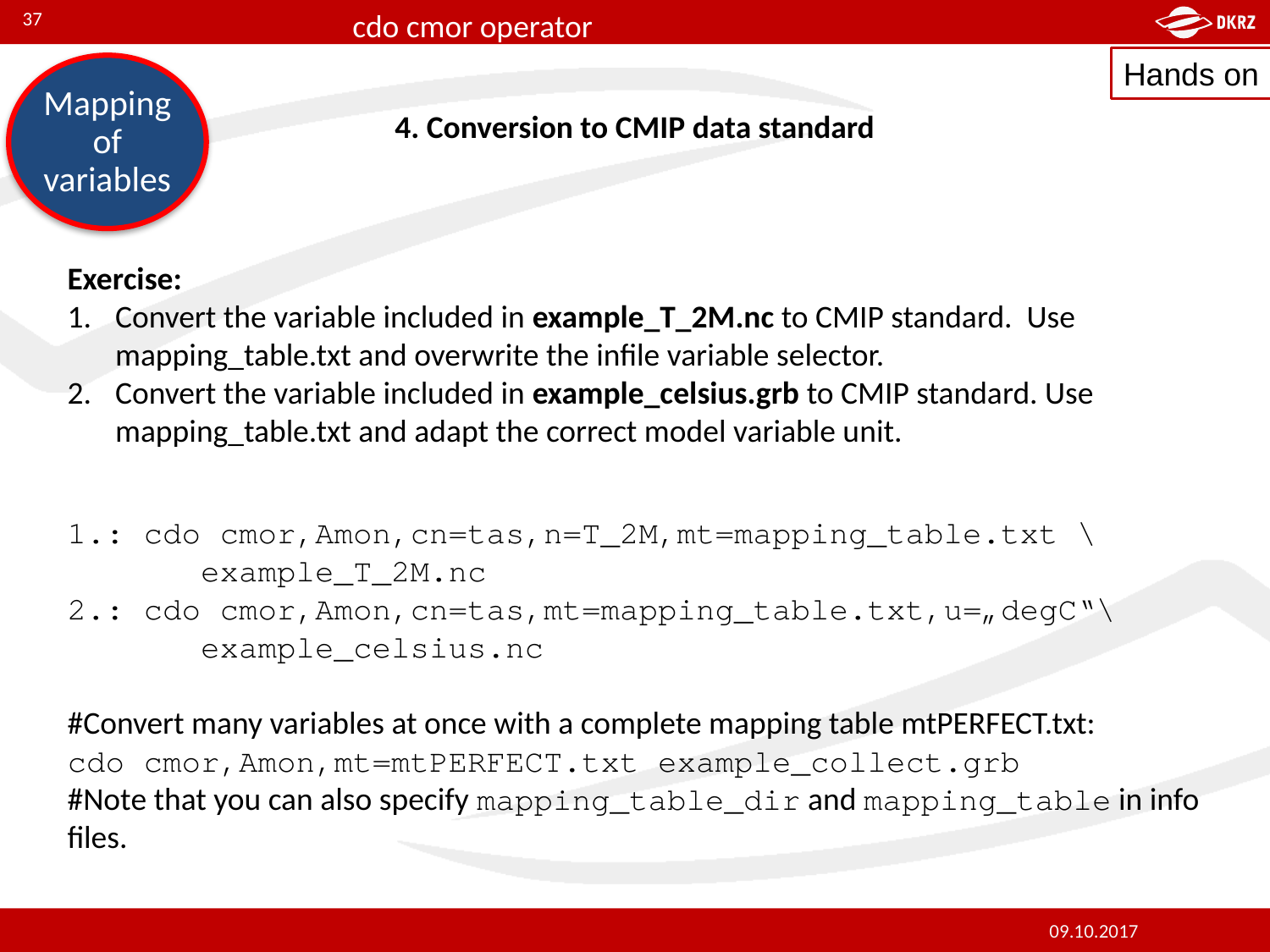

37

Mapping of variables
4. Conversion to CMIP data standard

Exercise:
Convert the variable included in example_T_2M.nc to CMIP standard.  Use mapping_table.txt and overwrite the infile variable selector.
Convert the variable included in example_celsius.grb to CMIP standard. Use mapping_table.txt and adapt the correct model variable unit.
1.: cdo cmor,Amon,cn=tas,n=T_2M,mt=mapping_table.txt \
       example_T_2M.nc
2.: cdo cmor,Amon,cn=tas,mt=mapping_table.txt,u=„degC“\
       example_celsius.nc
#Convert many variables at once with a complete mapping table mtPERFECT.txt:
cdo cmor,Amon,mt=mtPERFECT.txt example_collect.grb
#Note that you can also specify mapping_table_dir and mapping_table in info files.
09.10.2017